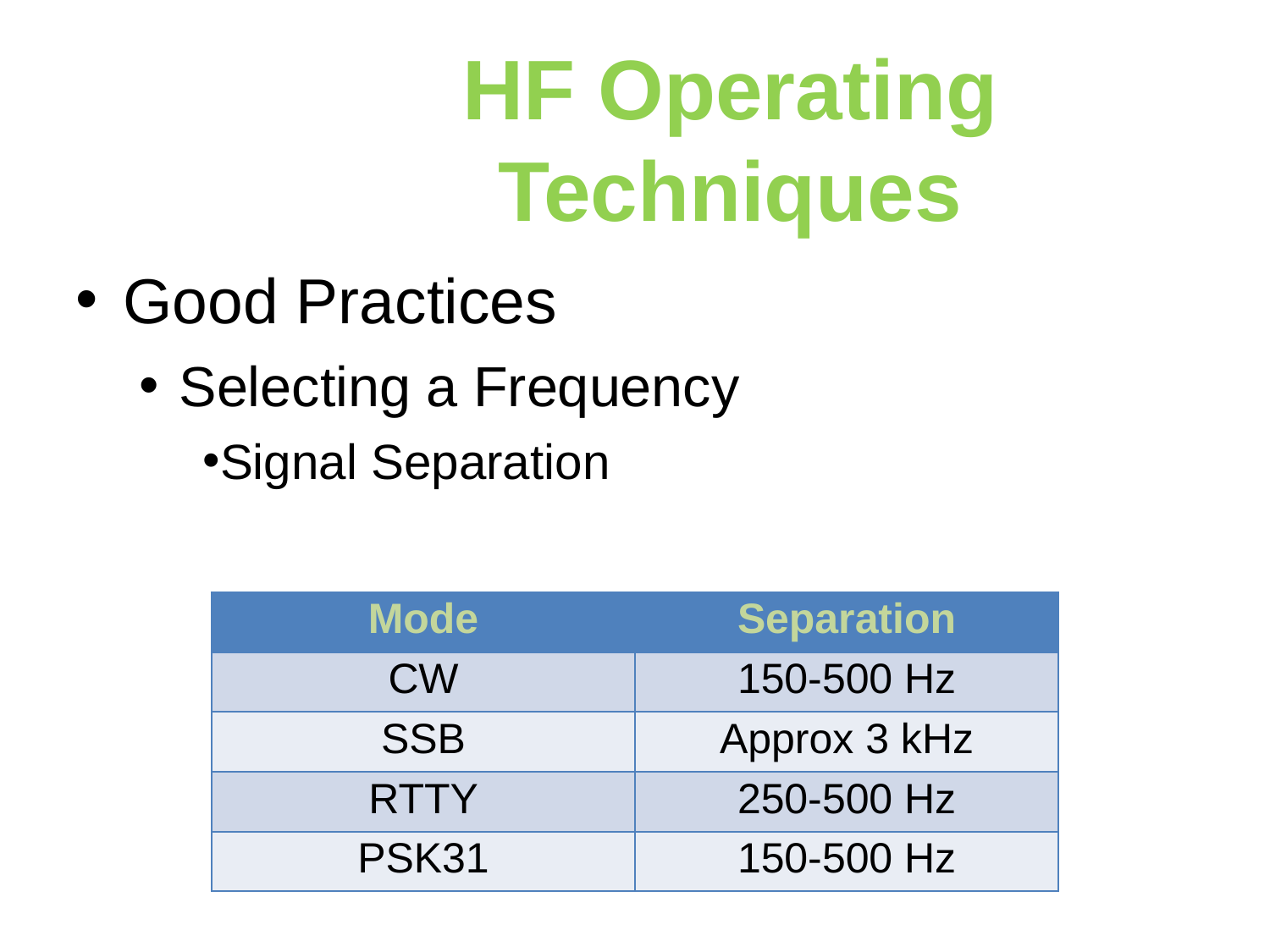

HF Operating Techniques
Good Practices
Selecting a Frequency
Signal Separation

| Mode | Separation |
| --- | --- |
| CW | 150-500 Hz |
| SSB | Approx 3 kHz |
| RTTY | 250-500 Hz |
| PSK31 | 150-500 Hz |